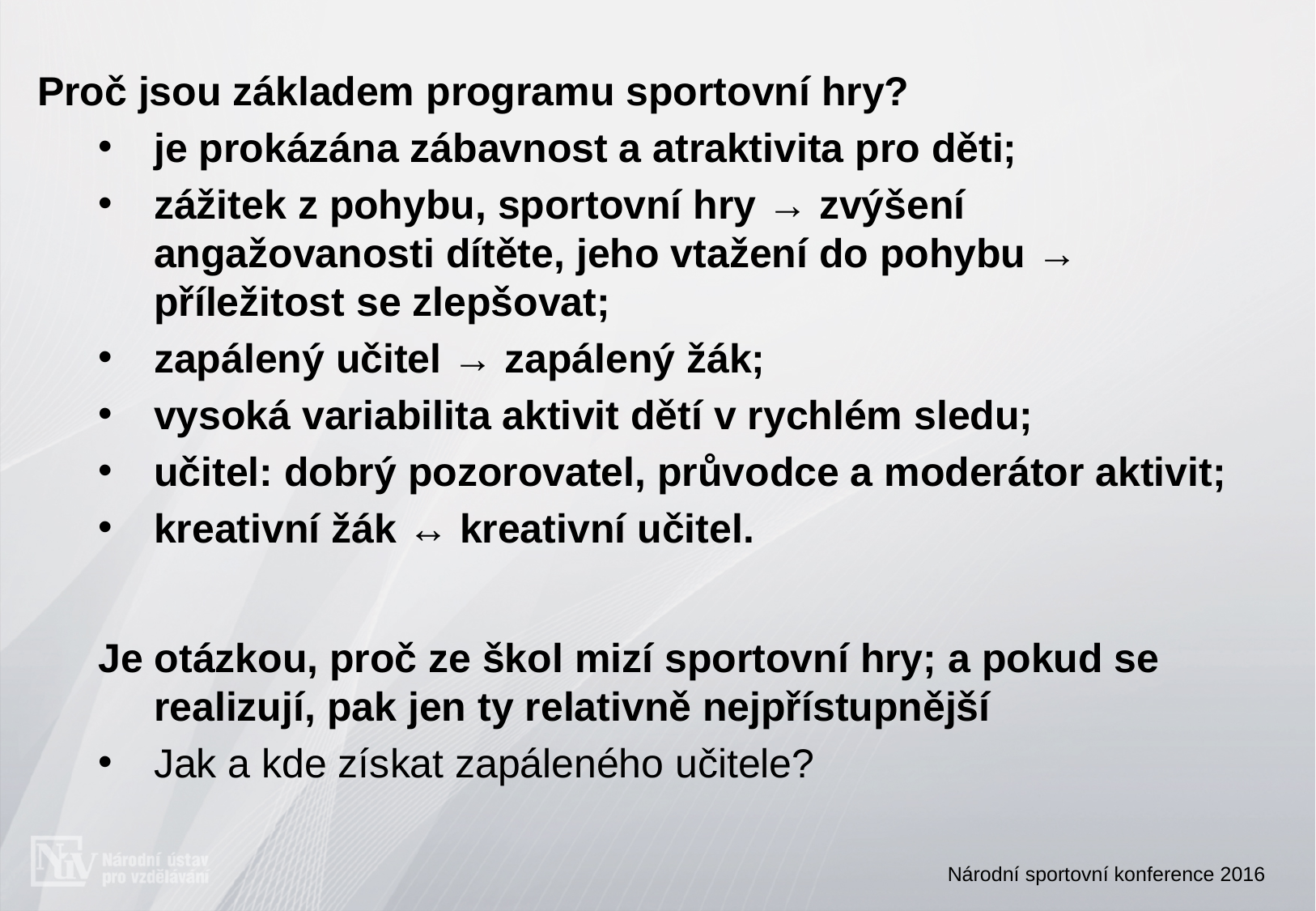

Proč jsou základem programu sportovní hry?
je prokázána zábavnost a atraktivita pro děti;
zážitek z pohybu, sportovní hry → zvýšení angažovanosti dítěte, jeho vtažení do pohybu → příležitost se zlepšovat;
zapálený učitel → zapálený žák;
vysoká variabilita aktivit dětí v rychlém sledu;
učitel: dobrý pozorovatel, průvodce a moderátor aktivit;
kreativní žák ↔ kreativní učitel.

Je otázkou, proč ze škol mizí sportovní hry; a pokud se realizují, pak jen ty relativně nejpřístupnější
Jak a kde získat zapáleného učitele?
# Národní sportovní konference 2016